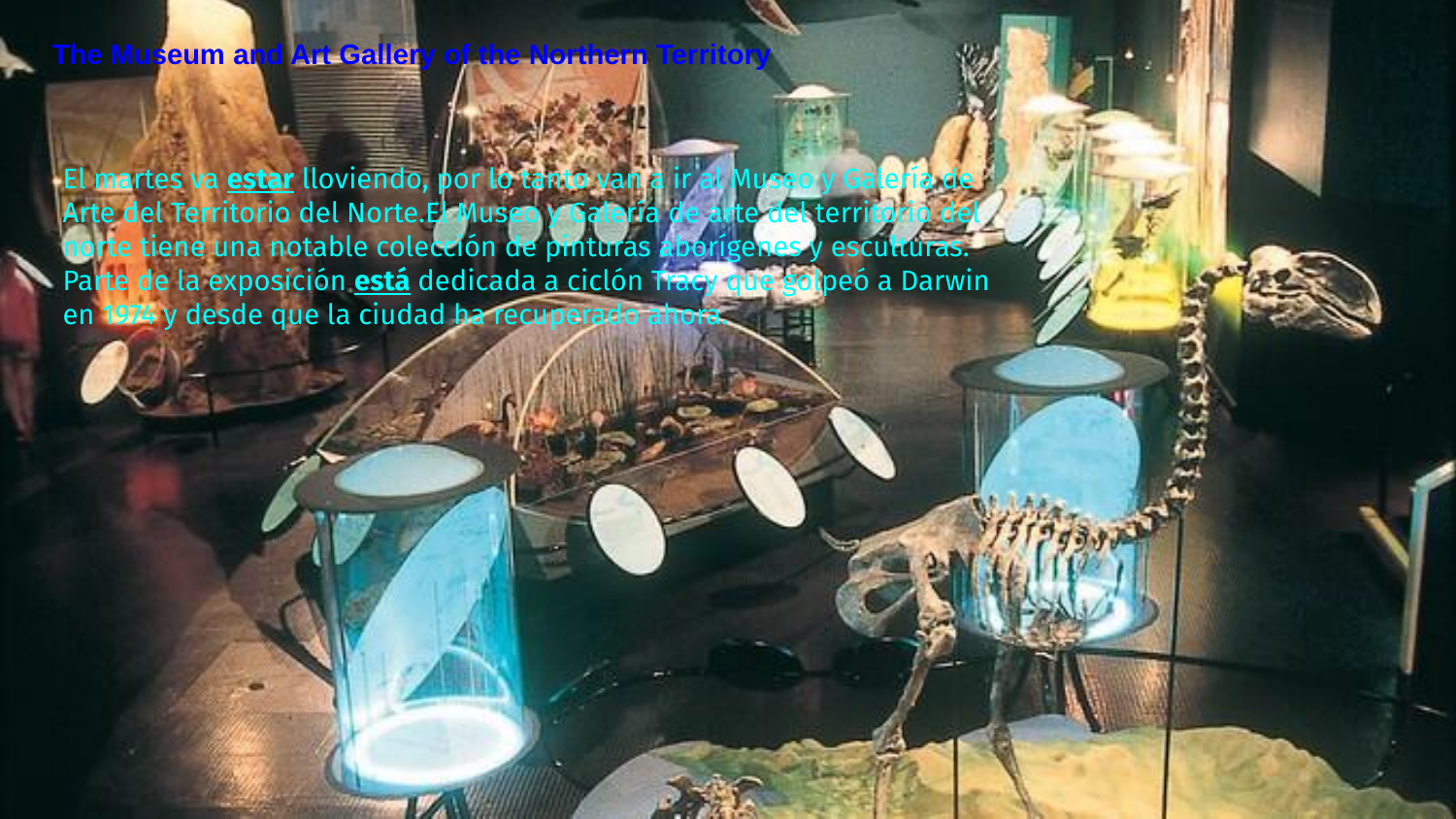

The Museum and Art Gallery of the Northern Territory
El martes va estar lloviendo, por lo tanto van a ir al Museo y Galería de Arte del Territorio del Norte.El Museo y Galería de arte del territorio del norte tiene una notable colección de pinturas aborígenes y esculturas. Parte de la exposición está dedicada a ciclón Tracy que golpeó a Darwin en 1974 y desde que la ciudad ha recuperado ahora.